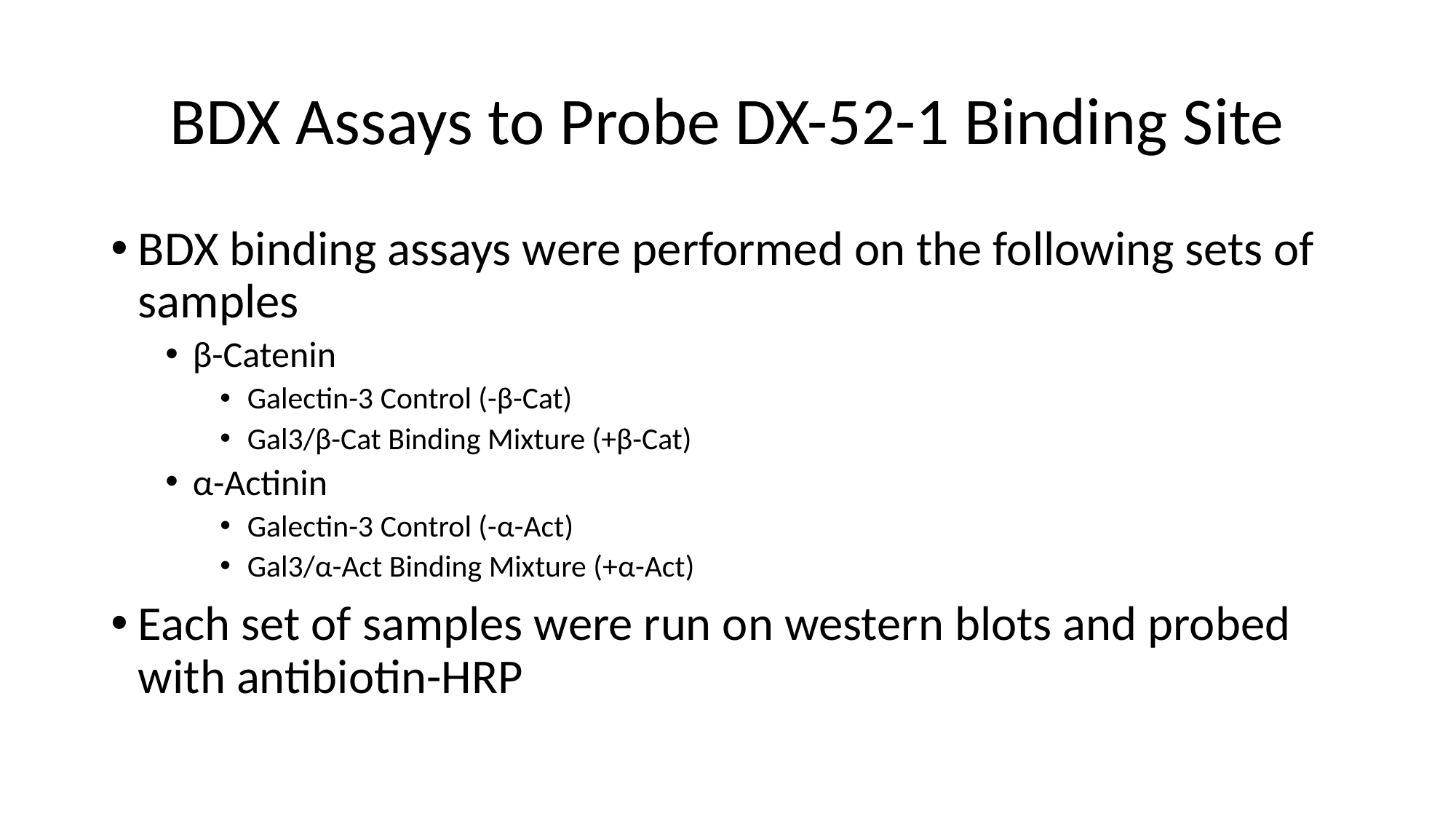

# BDX Assays to Probe DX-52-1 Binding Site
BDX binding assays were performed on the following sets of samples
β-Catenin
Galectin-3 Control (-β-Cat)
Gal3/β-Cat Binding Mixture (+β-Cat)
α-Actinin
Galectin-3 Control (-α-Act)
Gal3/α-Act Binding Mixture (+α-Act)
Each set of samples were run on western blots and probed with antibiotin-HRP